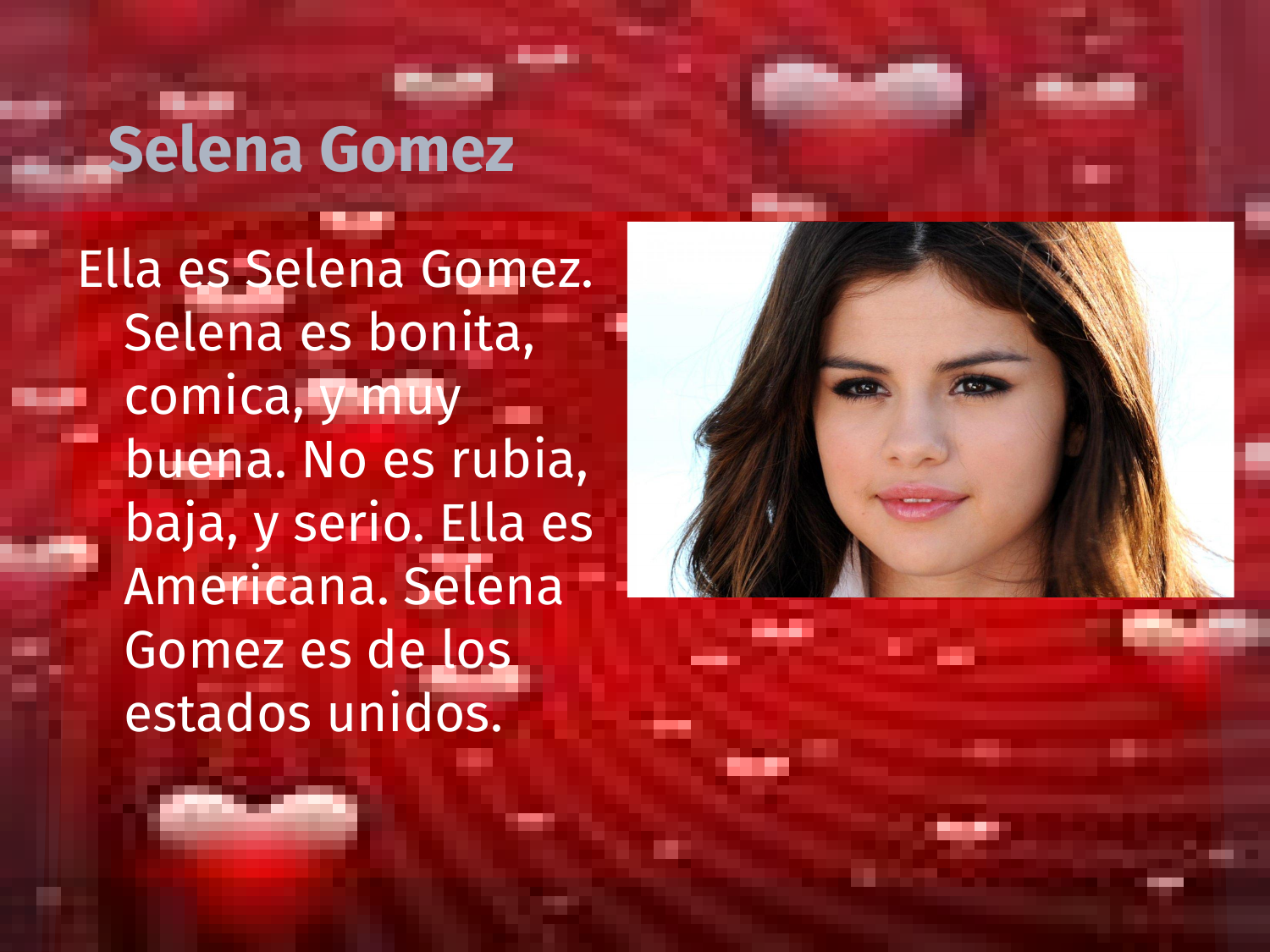

# Selena Gomez
Ella es Selena Gomez. Selena es bonita, comica, y muy buena. No es rubia, baja, y serio. Ella es Americana. Selena Gomez es de los estados unidos.